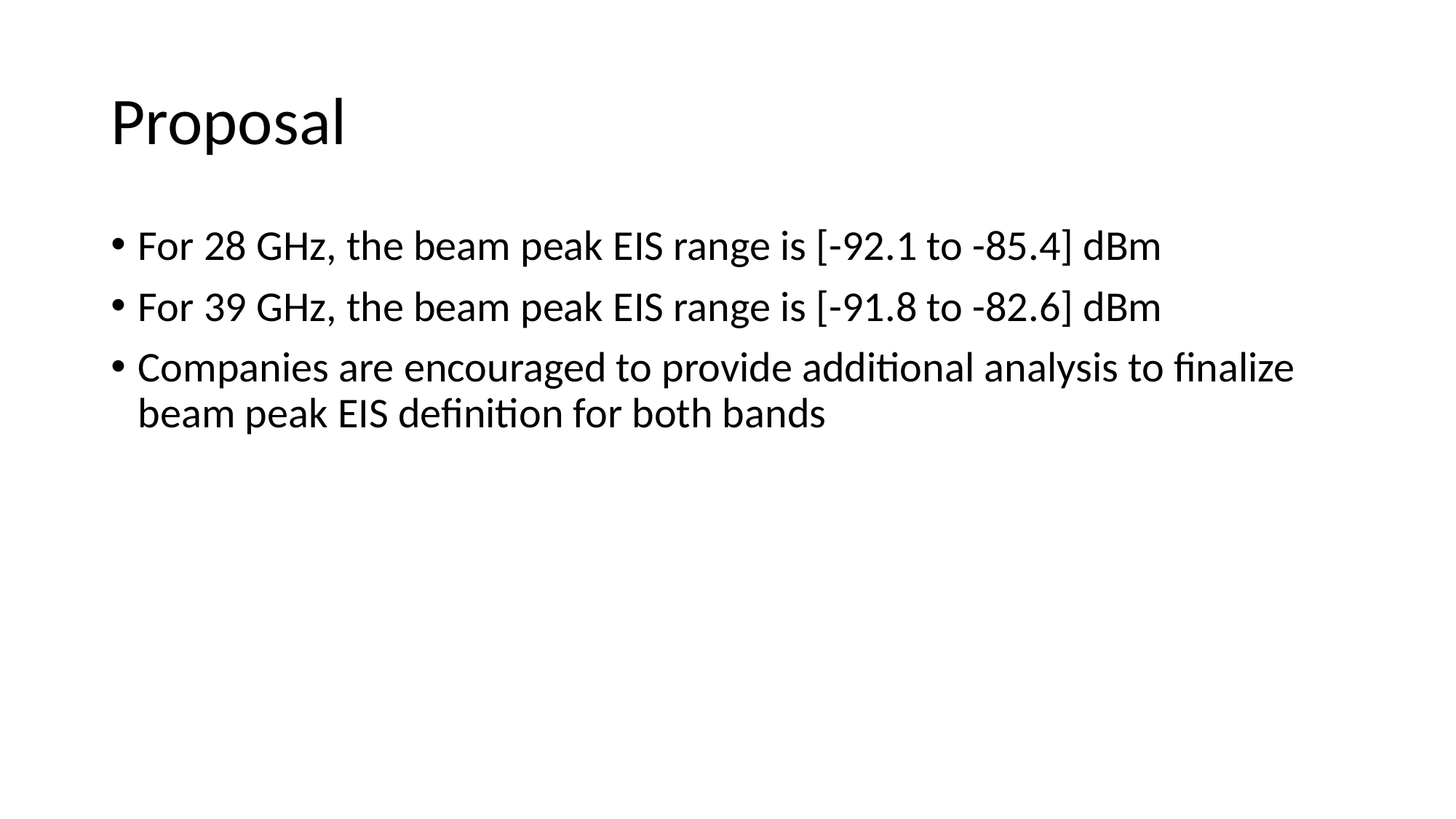

# Proposal
For 28 GHz, the beam peak EIS range is [-92.1 to -85.4] dBm
For 39 GHz, the beam peak EIS range is [-91.8 to -82.6] dBm
Companies are encouraged to provide additional analysis to finalize beam peak EIS definition for both bands